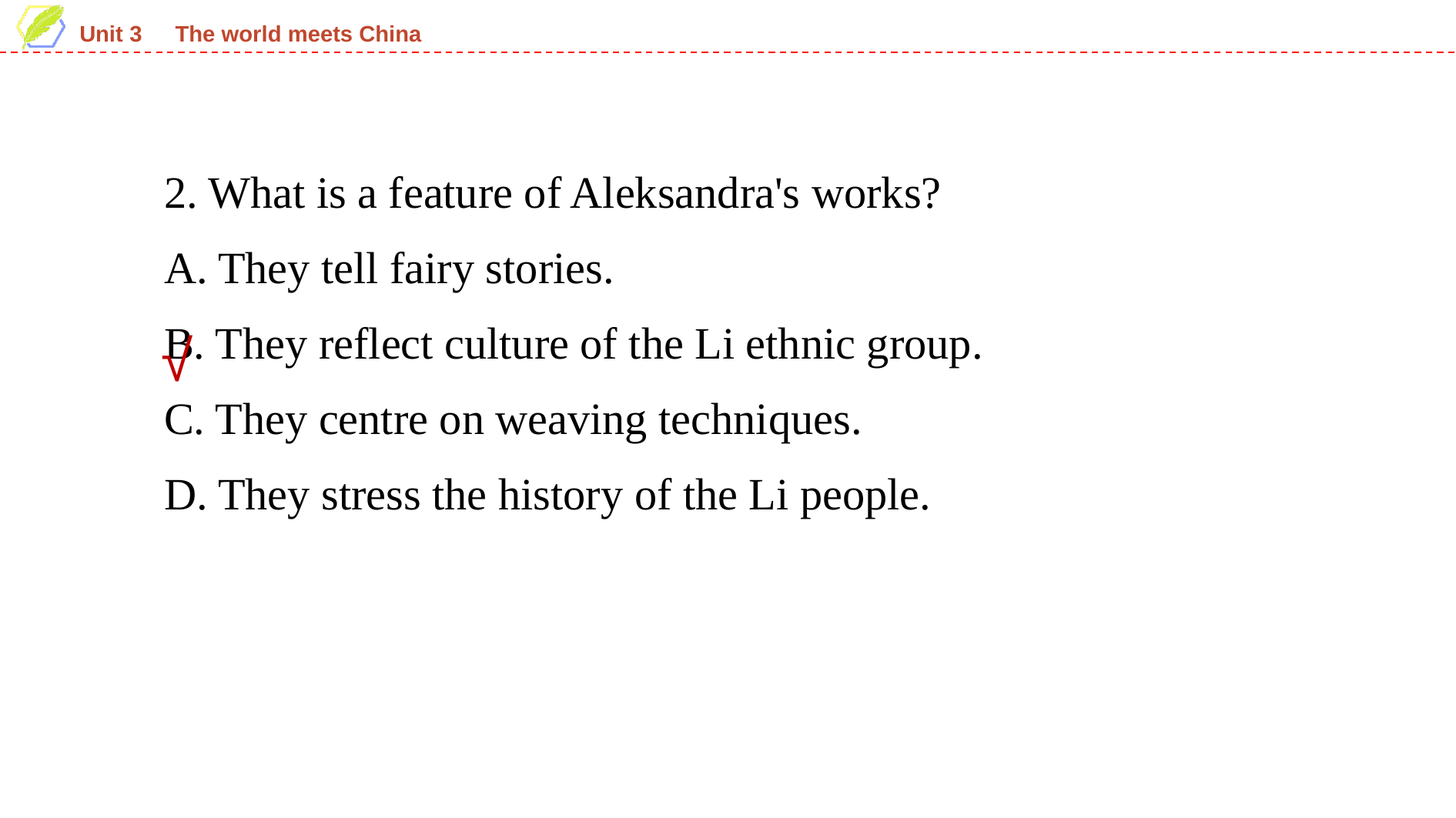

2. What is a feature of Aleksandra's works?
A. They tell fairy stories.
B. They reflect culture of the Li ethnic group.
C. They centre on weaving techniques.
D. They stress the history of the Li people.
√